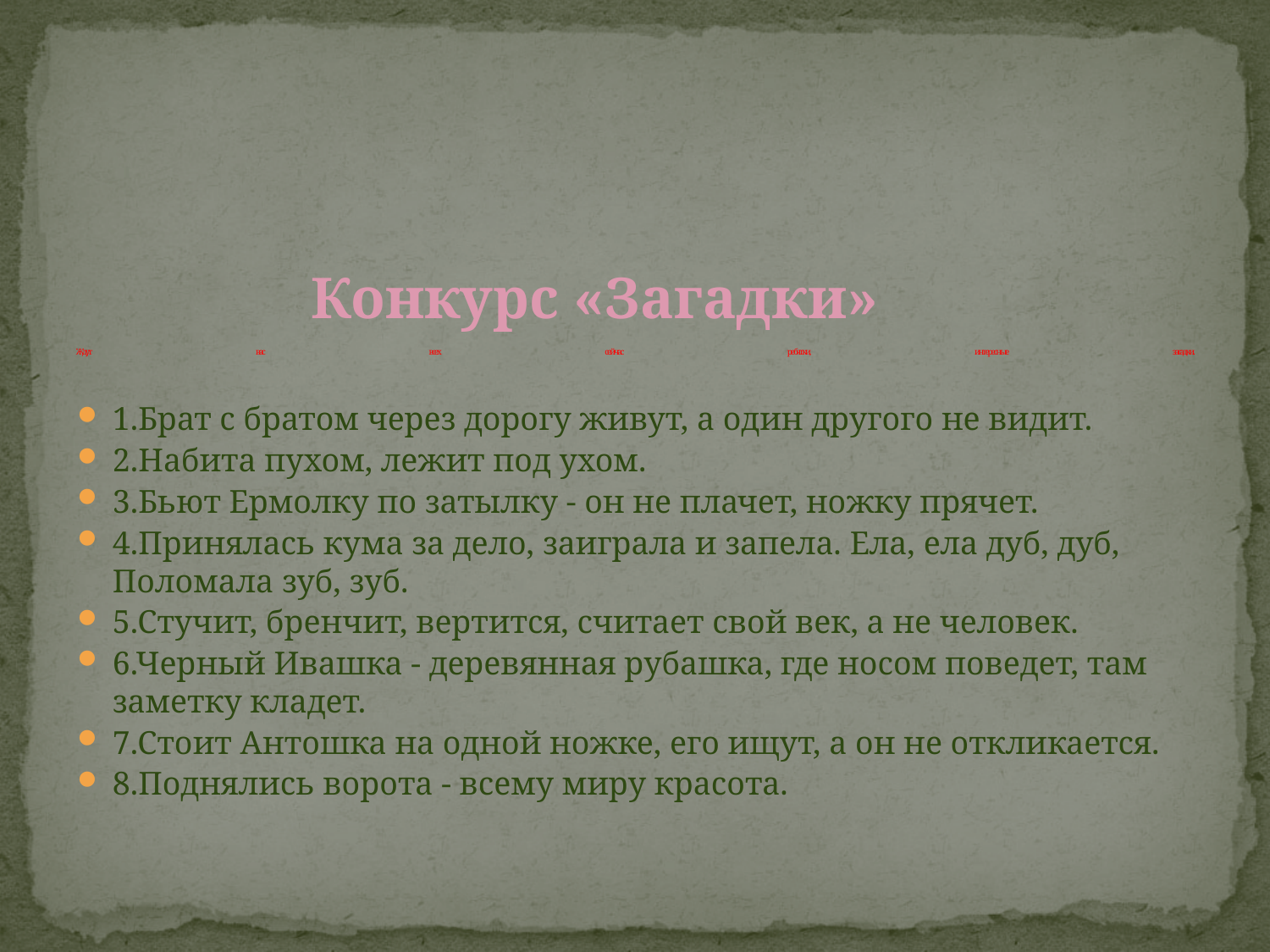

Конкурс «Загадки»
# Ждут вас всех сейчас ребятки, интересные загадки.

1.Брат с братом через дорогу живут, а один другого не видит.
2.Набита пухом, лежит под ухом.
3.Бьют Ермолку по затылку - он не плачет, ножку прячет.
4.Принялась кума за дело, заиграла и запела. Ела, ела дуб, дуб, Поломала зуб, зуб.
5.Стучит, бренчит, вертится, считает свой век, а не человек.
6.Черный Ивашка - деревянная рубашка, где носом поведет, там заметку кладет.
7.Стоит Антошка на одной ножке, его ищут, а он не откликается.
8.Поднялись ворота - всему миру красота.